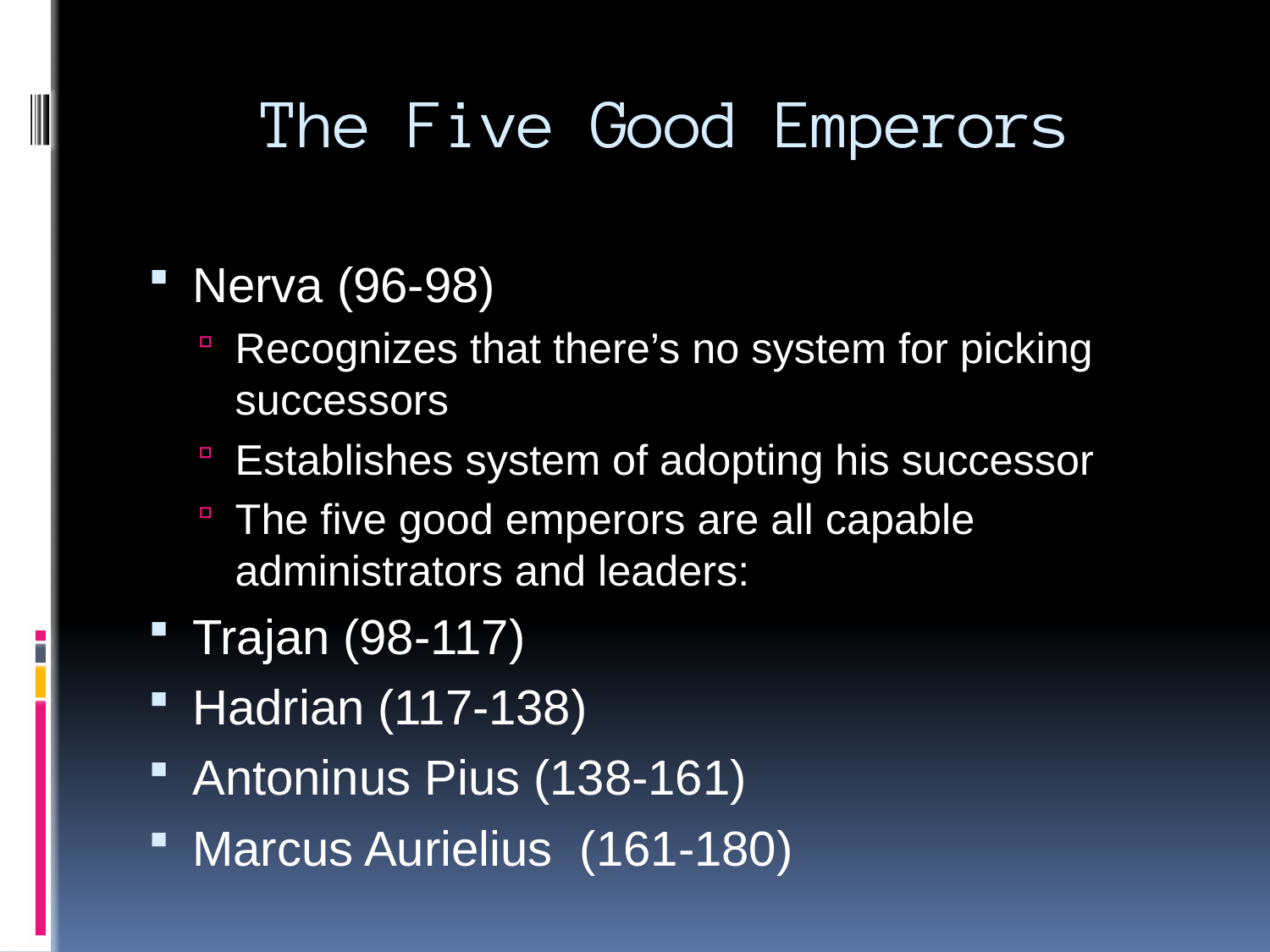

# The Five Good Emperors
Nerva (96-98)
Recognizes that there’s no system for picking successors
Establishes system of adopting his successor
The five good emperors are all capable administrators and leaders:
Trajan (98-117)
Hadrian (117-138)
Antoninus Pius (138-161)
Marcus Aurielius  (161-180)